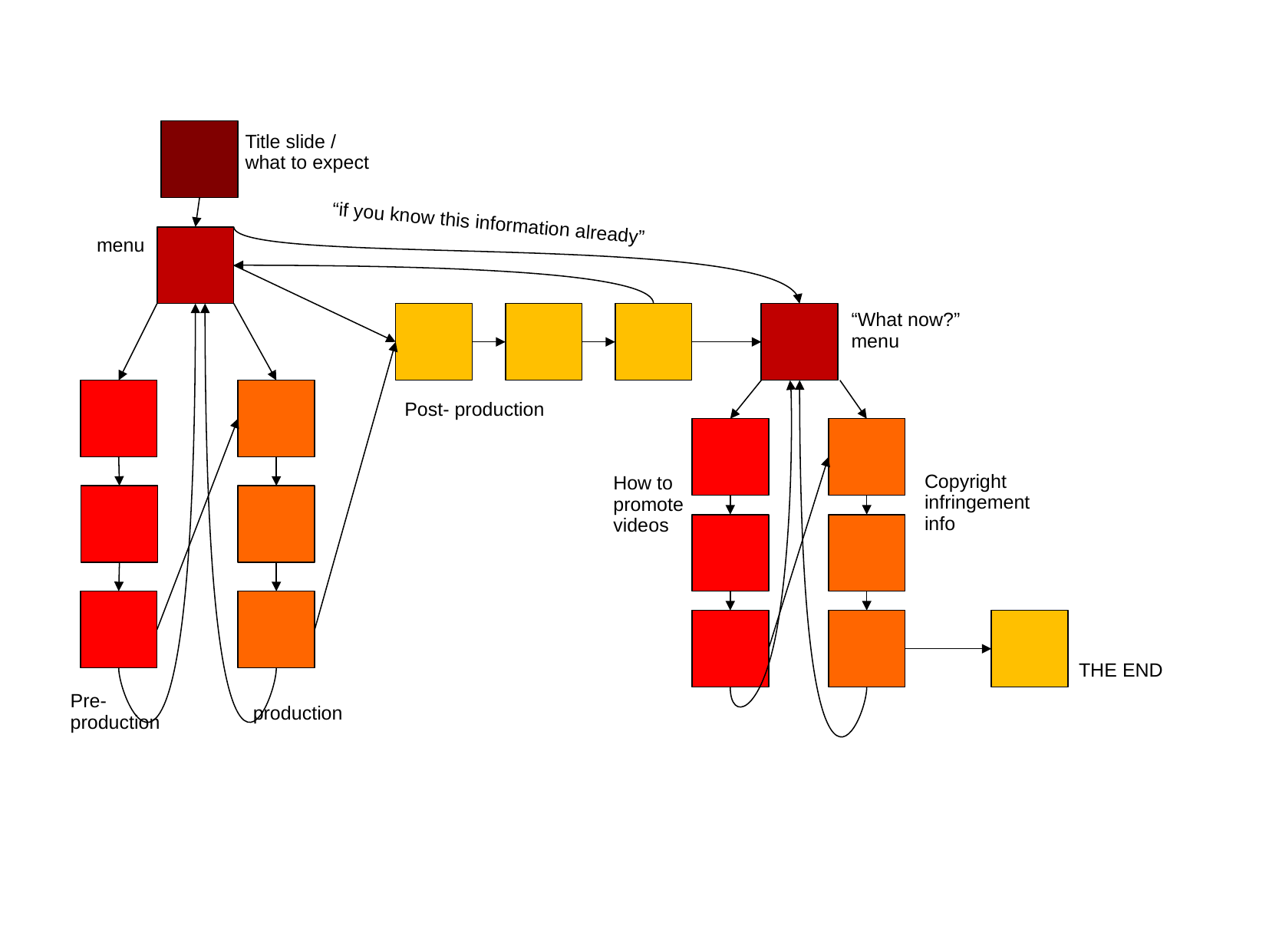

Title slide / what to expect
“if you know this information already”

menu

“What now?” menu

Post- production

Copyright infringement info
How to promote videos

THE END
Pre-production
production